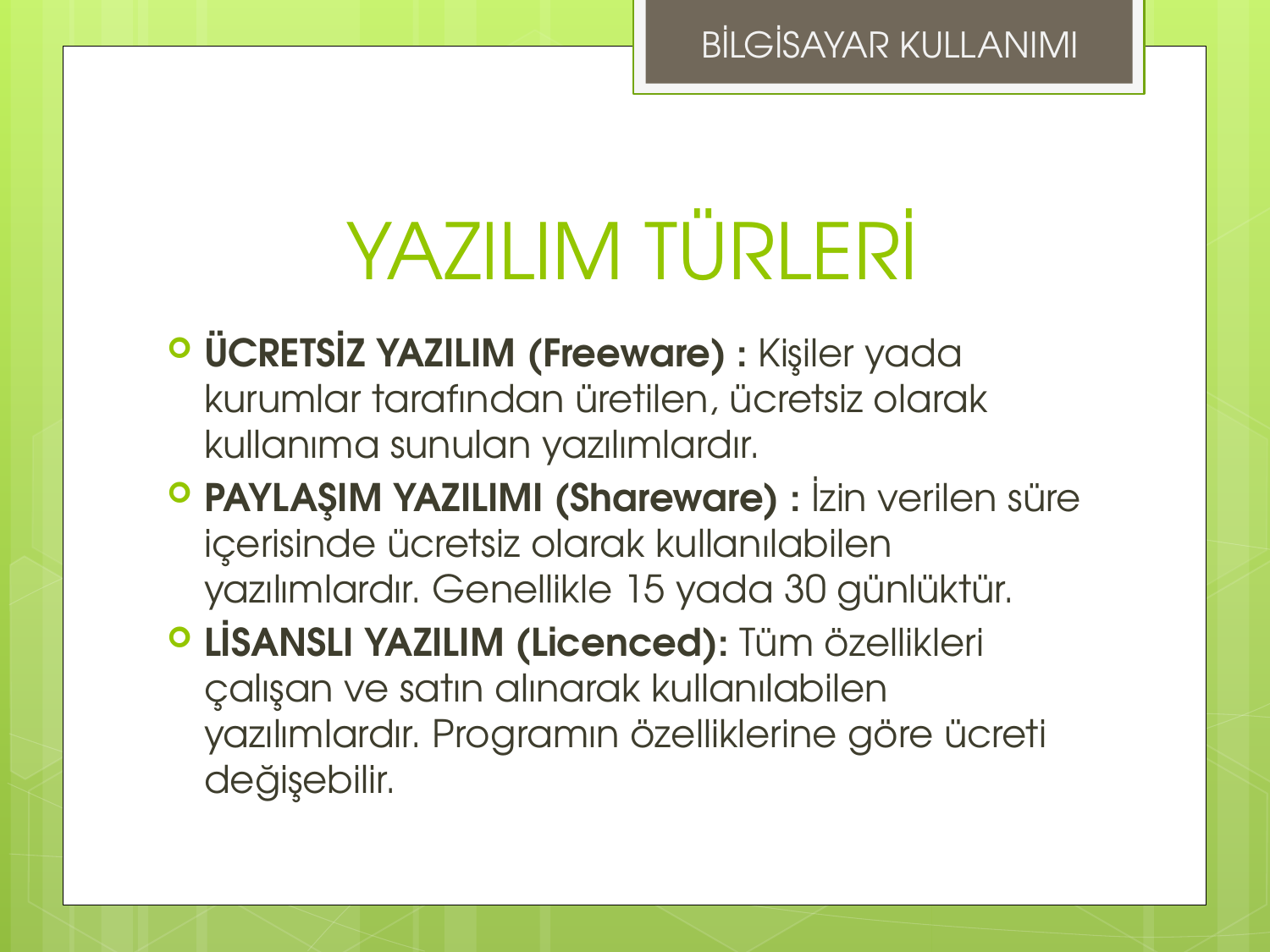

BİLGİSAYAR KULLANIMI
# YAZILIM TÜRLERİ
ÜCRETSİZ YAZILIM (Freeware) : Kişiler yada kurumlar tarafından üretilen, ücretsiz olarak kullanıma sunulan yazılımlardır.
PAYLAŞIM YAZILIMI (Shareware) : İzin verilen süre içerisinde ücretsiz olarak kullanılabilen yazılımlardır. Genellikle 15 yada 30 günlüktür.
LİSANSLI YAZILIM (Licenced): Tüm özellikleri çalışan ve satın alınarak kullanılabilen yazılımlardır. Programın özelliklerine göre ücreti değişebilir.